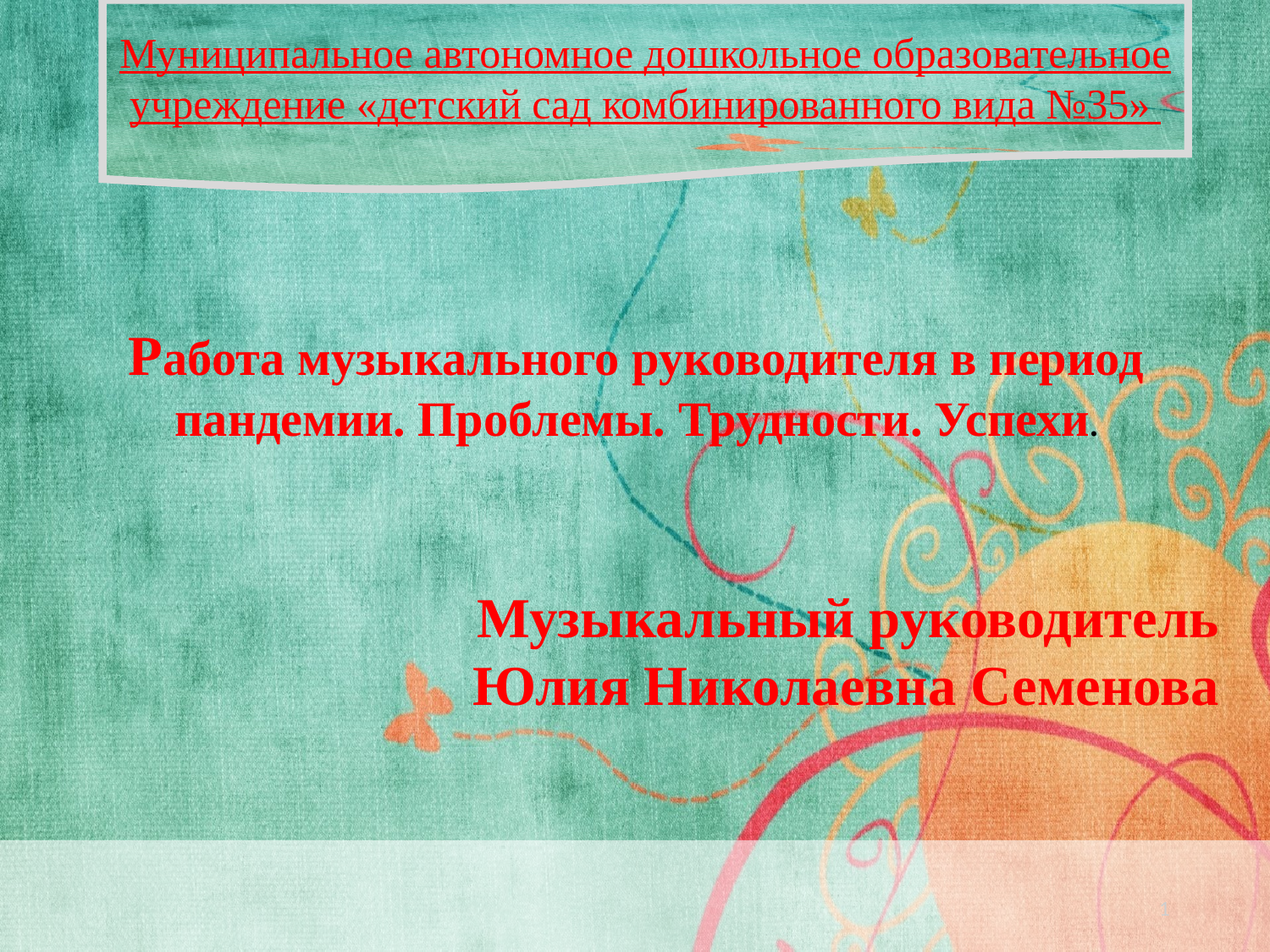

Муниципальное автономное дошкольное образовательное учреждение «детский сад комбинированного вида №35»

Работа музыкального руководителя в период пандемии. Проблемы. Трудности. Успехи.

Музыкальный руководитель
Юлия Николаевна Семенова

1